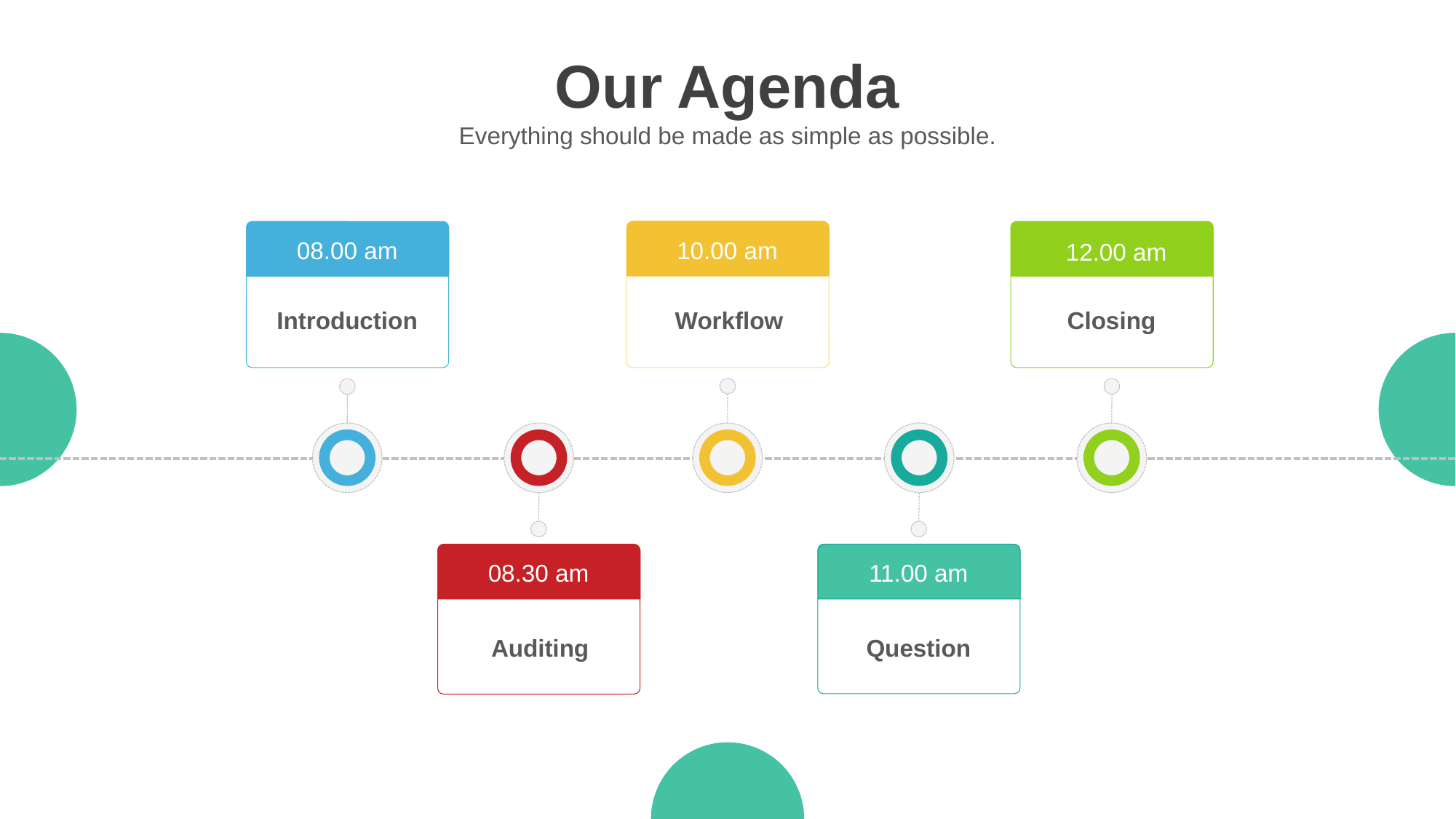

Our Agenda
Everything should be made as simple as possible.

10.00 am
Workflow

12.00 am
Closing

08.00 am
Introduction

11.00 am
Question

08.30 am
Auditing